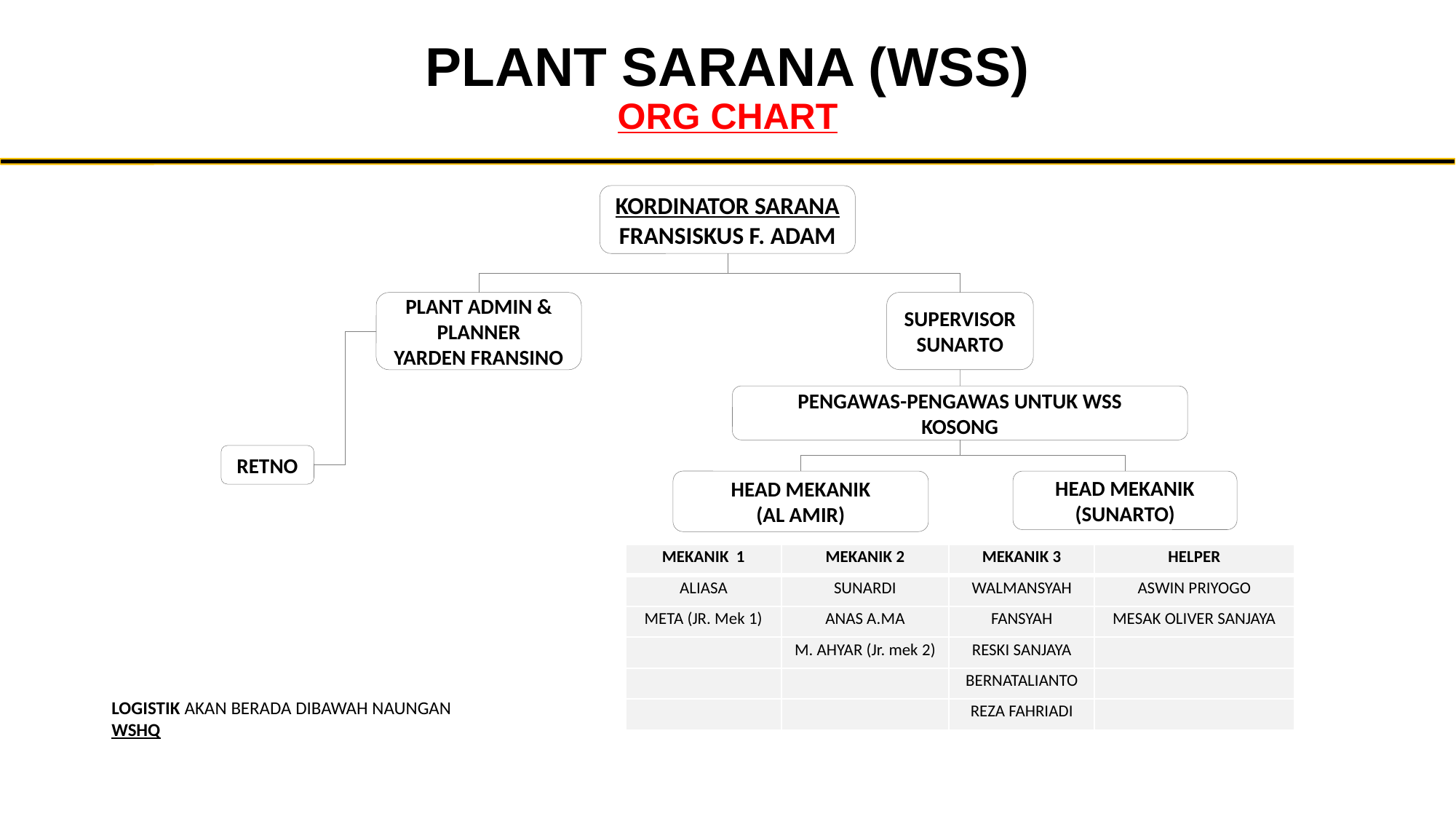

PLANT SARANA (WSS)
ORG CHART

KORDINATOR SARANA
FRANSISKUS F. ADAM
SUPERVISOR
SUNARTO
PLANT ADMIN & PLANNER
YARDEN FRANSINO
PENGAWAS-PENGAWAS UNTUK WSS
KOSONG
RETNO
HEAD MEKANIK
(AL AMIR)
HEAD MEKANIK
(SUNARTO)
| MEKANIK 1 | MEKANIK 2 | MEKANIK 3 | HELPER |
| --- | --- | --- | --- |
| ALIASA | SUNARDI | WALMANSYAH | ASWIN PRIYOGO |
| META (JR. Mek 1) | ANAS A.MA | FANSYAH | MESAK OLIVER SANJAYA |
|  | M. AHYAR (Jr. mek 2) | RESKI SANJAYA |  |
|  |  | BERNATALIANTO |  |
|  |  | REZA FAHRIADI |  |
LOGISTIK AKAN BERADA DIBAWAH NAUNGAN WSHQ